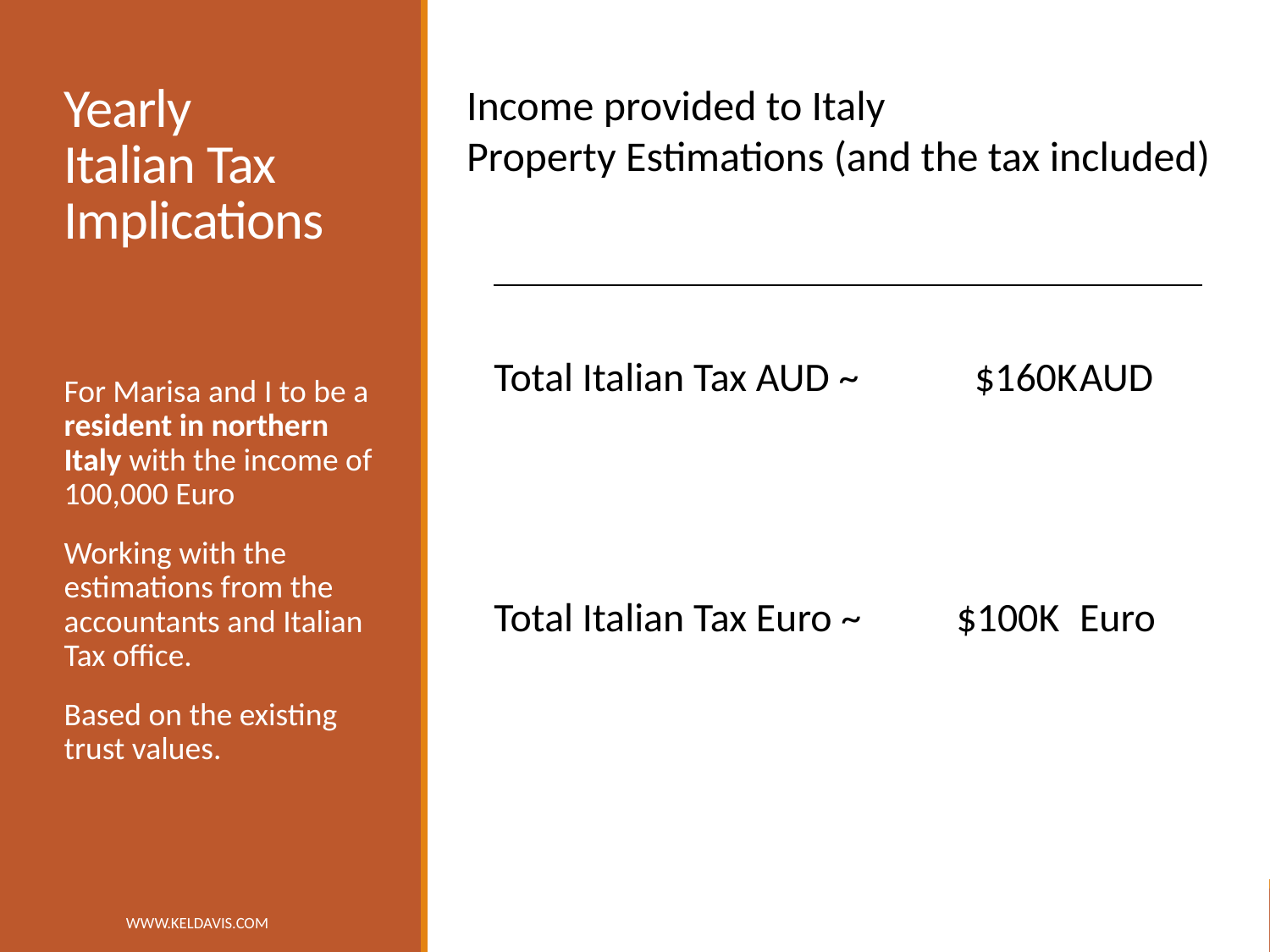

# Yearly Italian Tax Implications
Income provided to Italy
Property Estimations (and the tax included)
| Total Italian Tax AUD ~ |  | $160K | AUD |
| --- | --- | --- | --- |
|  |  |  |  |
| Total Italian Tax Euro ~ |  | $100K | Euro |
For Marisa and I to be a resident in northern Italy with the income of 100,000 Euro
Working with the estimations from the accountants and Italian Tax office.
Based on the existing trust values.

www.keldavis.com